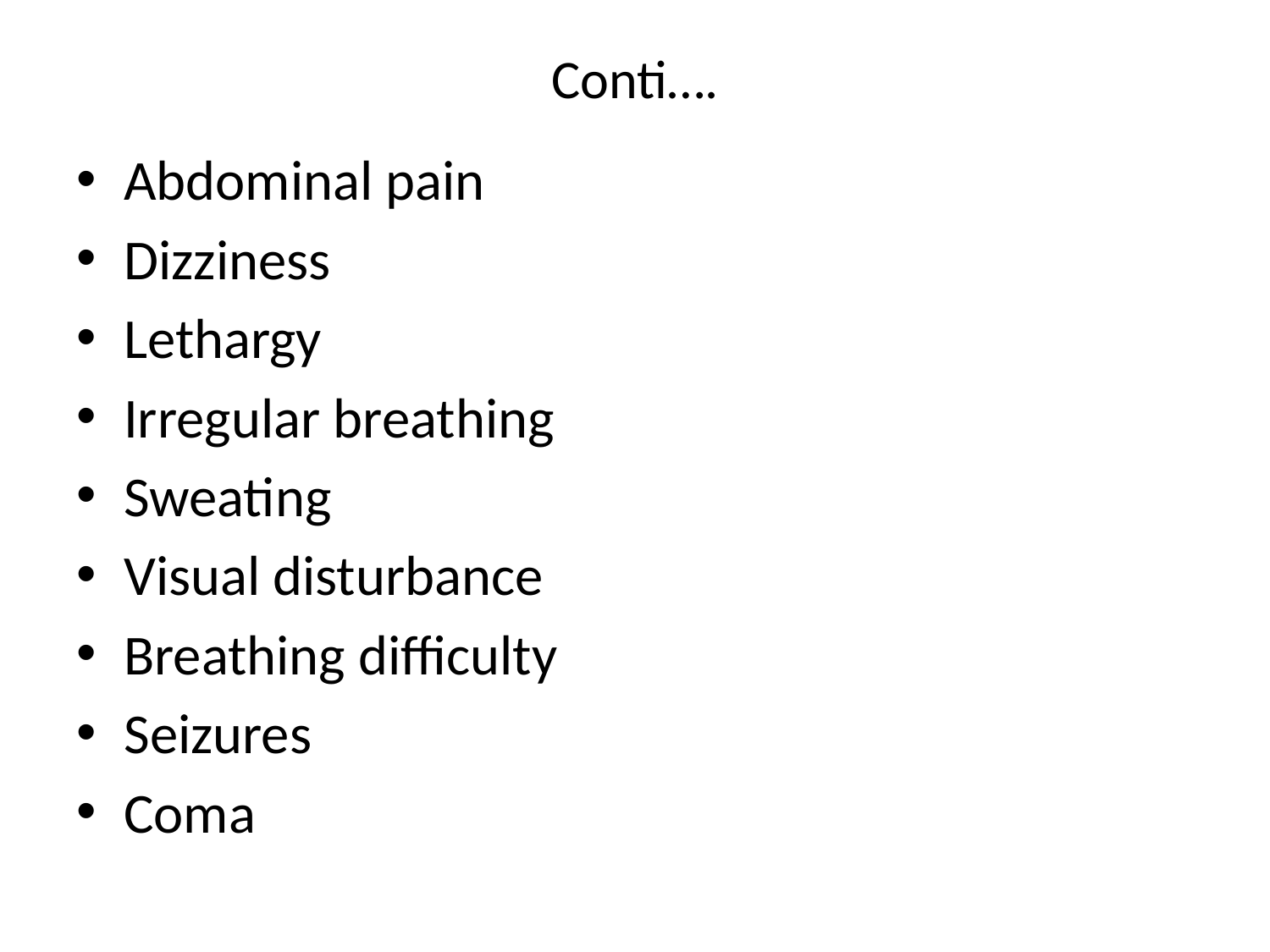

# Conti….
Abdominal pain
Dizziness
Lethargy
Irregular breathing
Sweating
Visual disturbance
Breathing difficulty
Seizures
Coma